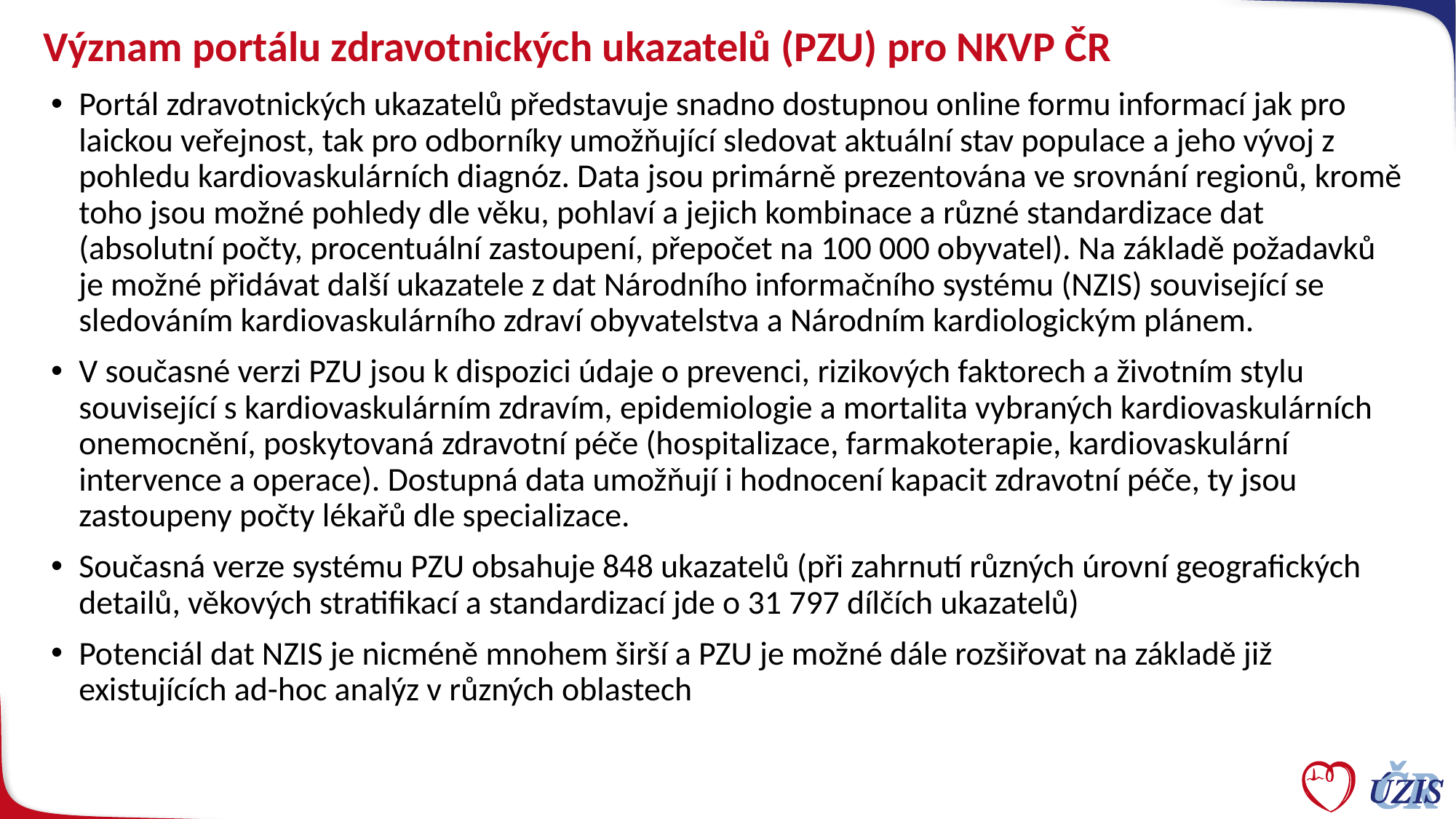

# Význam portálu zdravotnických ukazatelů (PZU) pro NKVP ČR
Portál zdravotnických ukazatelů představuje snadno dostupnou online formu informací jak pro laickou veřejnost, tak pro odborníky umožňující sledovat aktuální stav populace a jeho vývoj z pohledu kardiovaskulárních diagnóz. Data jsou primárně prezentována ve srovnání regionů, kromě toho jsou možné pohledy dle věku, pohlaví a jejich kombinace a různé standardizace dat (absolutní počty, procentuální zastoupení, přepočet na 100 000 obyvatel). Na základě požadavků je možné přidávat další ukazatele z dat Národního informačního systému (NZIS) související se sledováním kardiovaskulárního zdraví obyvatelstva a Národním kardiologickým plánem.
V současné verzi PZU jsou k dispozici údaje o prevenci, rizikových faktorech a životním stylu související s kardiovaskulárním zdravím, epidemiologie a mortalita vybraných kardiovaskulárních onemocnění, poskytovaná zdravotní péče (hospitalizace, farmakoterapie, kardiovaskulární intervence a operace). Dostupná data umožňují i hodnocení kapacit zdravotní péče, ty jsou zastoupeny počty lékařů dle specializace.
Současná verze systému PZU obsahuje 848 ukazatelů (při zahrnutí různých úrovní geografických detailů, věkových stratifikací a standardizací jde o 31 797 dílčích ukazatelů)
Potenciál dat NZIS je nicméně mnohem širší a PZU je možné dále rozšiřovat na základě již existujících ad-hoc analýz v různých oblastech